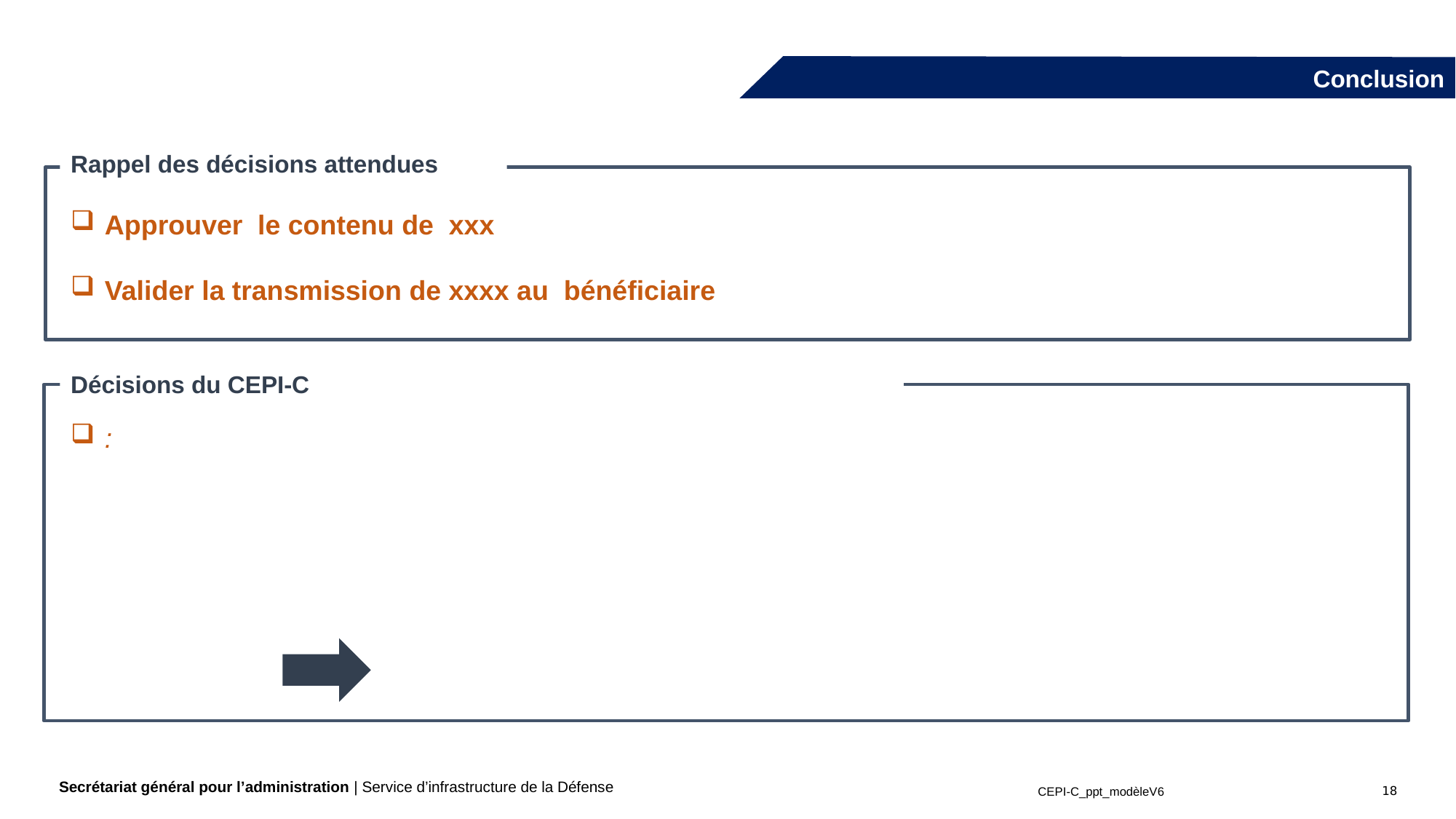

Conclusion
Rappel des décisions attendues

Approuver  le contenu de  xxx

Valider la transmission de xxxx au  bénéficiaire
Décisions du CEPI-C

:

18
CEPI-C_ppt_modèleV6